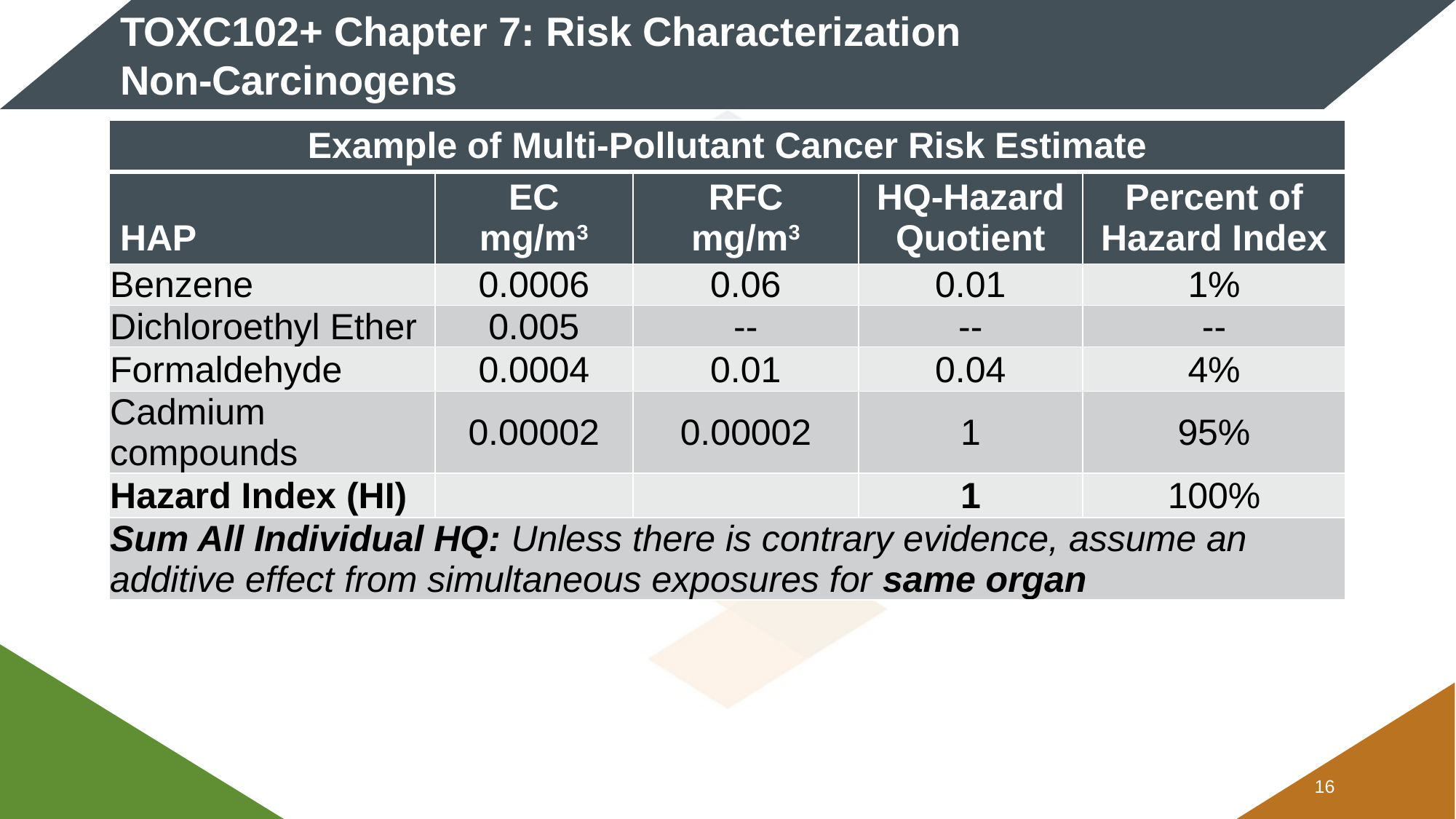

# TOXC102+ Chapter 7: Risk Characterization Non-Carcinogens
| Example of Multi-Pollutant Cancer Risk Estimate |  |  |  |  |
| --- | --- | --- | --- | --- |
| HAP | EC mg/m3 | RFC mg/m3 | HQ-Hazard Quotient | Percent of Hazard Index |
| Benzene | 0.0006 | 0.06 | 0.01 | 1% |
| Dichloroethyl Ether | 0.005 | -- | -- | -- |
| Formaldehyde | 0.0004 | 0.01 | 0.04 | 4% |
| Cadmium compounds | 0.00002 | 0.00002 | 1 | 95% |
| Hazard Index (HI) |  |  | 1 | 100% |
| Sum All Individual HQ: Unless there is contrary evidence, assume an additive effect from simultaneous exposures for same organ |  |  |  |  |
16